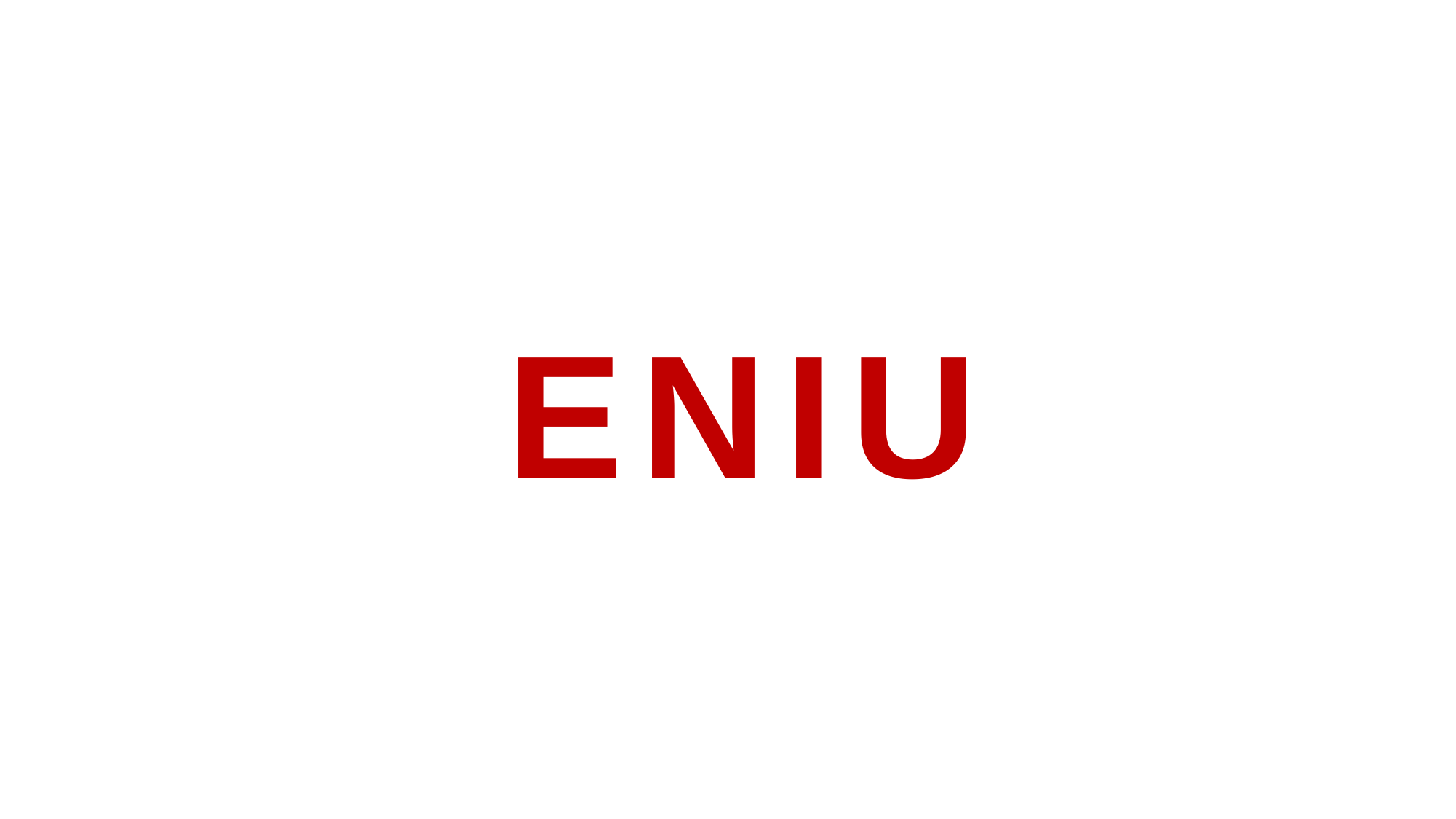

MASYAFI STUDIO
PRESENTATION POWERPOINT TEMPLATE

GENIUZ
CREATIVE
2019